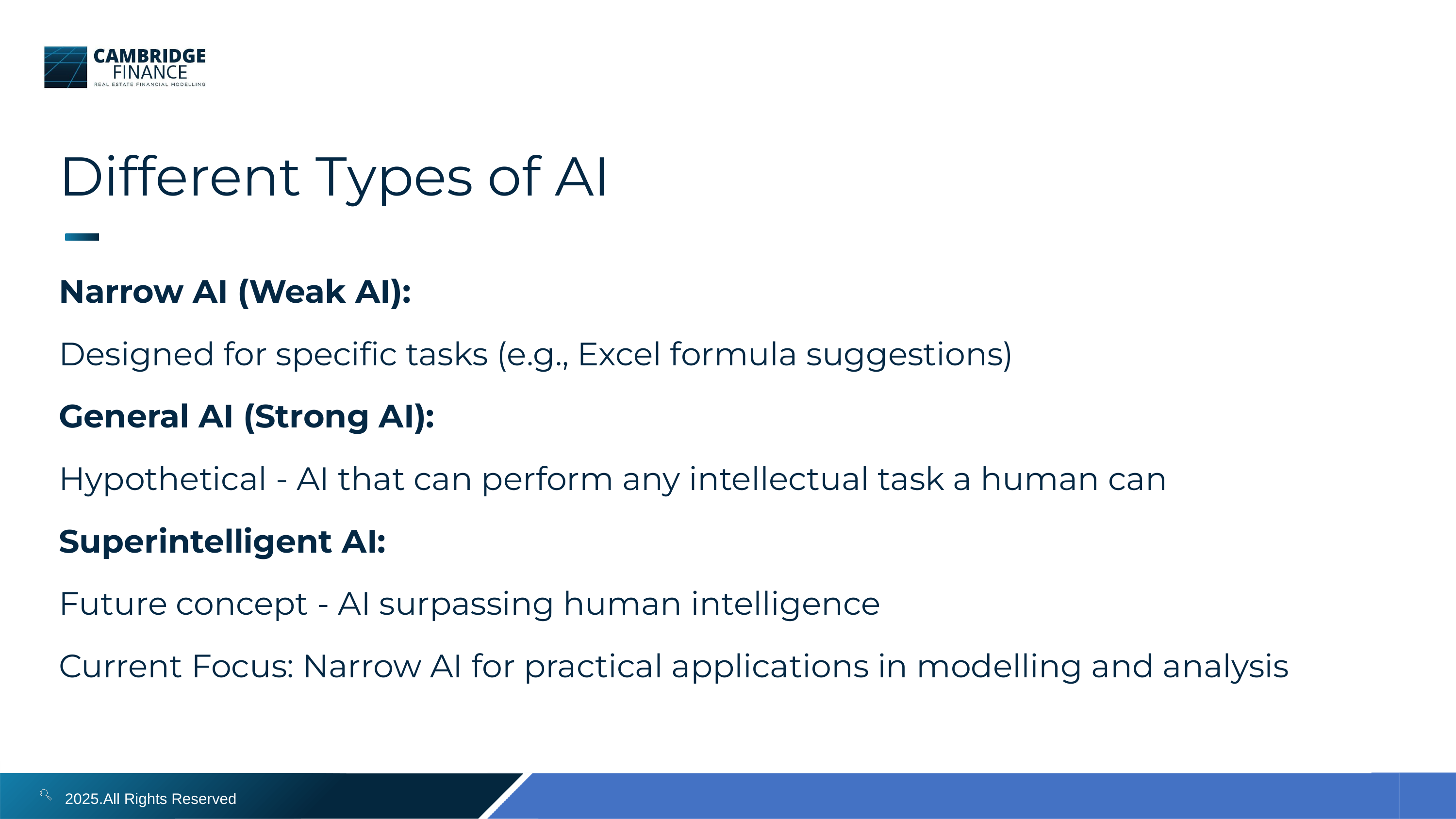

Different Types of AI
Narrow AI (Weak AI):
Designed for specific tasks (e.g., Excel formula suggestions)
General AI (Strong AI):
Hypothetical - AI that can perform any intellectual task a human can
Superintelligent AI:
Future concept - AI surpassing human intelligence
Current Focus: Narrow AI for practical applications in modelling and analysis

2025.All Rights Reserved